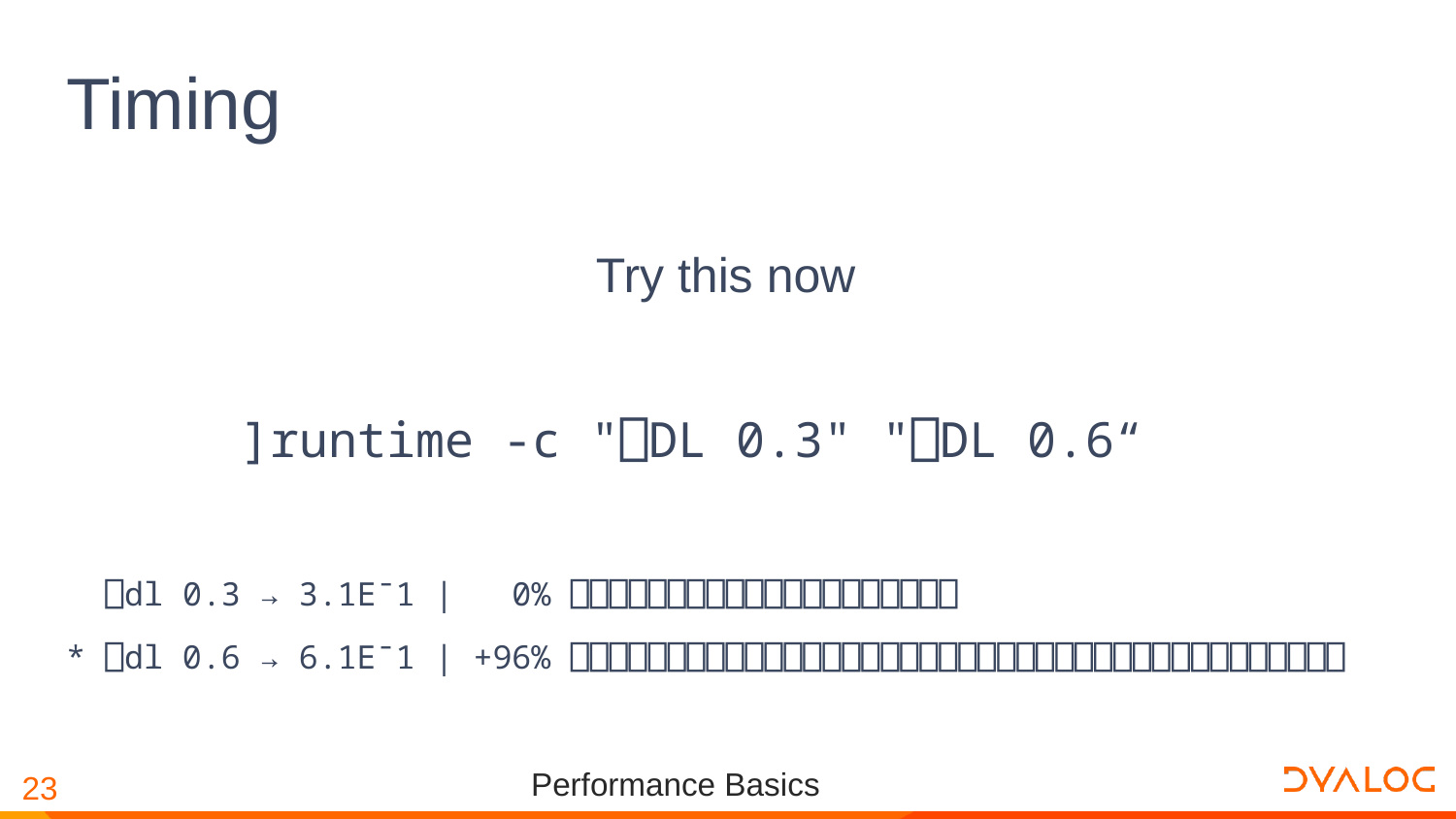

# Timing
Try this now

      ]runtime -c "⎕DL 0.3" "⎕DL 0.6“

  ⎕dl 0.3 → 3.1E¯1 |   0% ⎕⎕⎕⎕⎕⎕⎕⎕⎕⎕⎕⎕⎕⎕⎕⎕⎕⎕⎕⎕
* ⎕dl 0.6 → 6.1E¯1 | +96% ⎕⎕⎕⎕⎕⎕⎕⎕⎕⎕⎕⎕⎕⎕⎕⎕⎕⎕⎕⎕⎕⎕⎕⎕⎕⎕⎕⎕⎕⎕⎕⎕⎕⎕⎕⎕⎕⎕⎕⎕